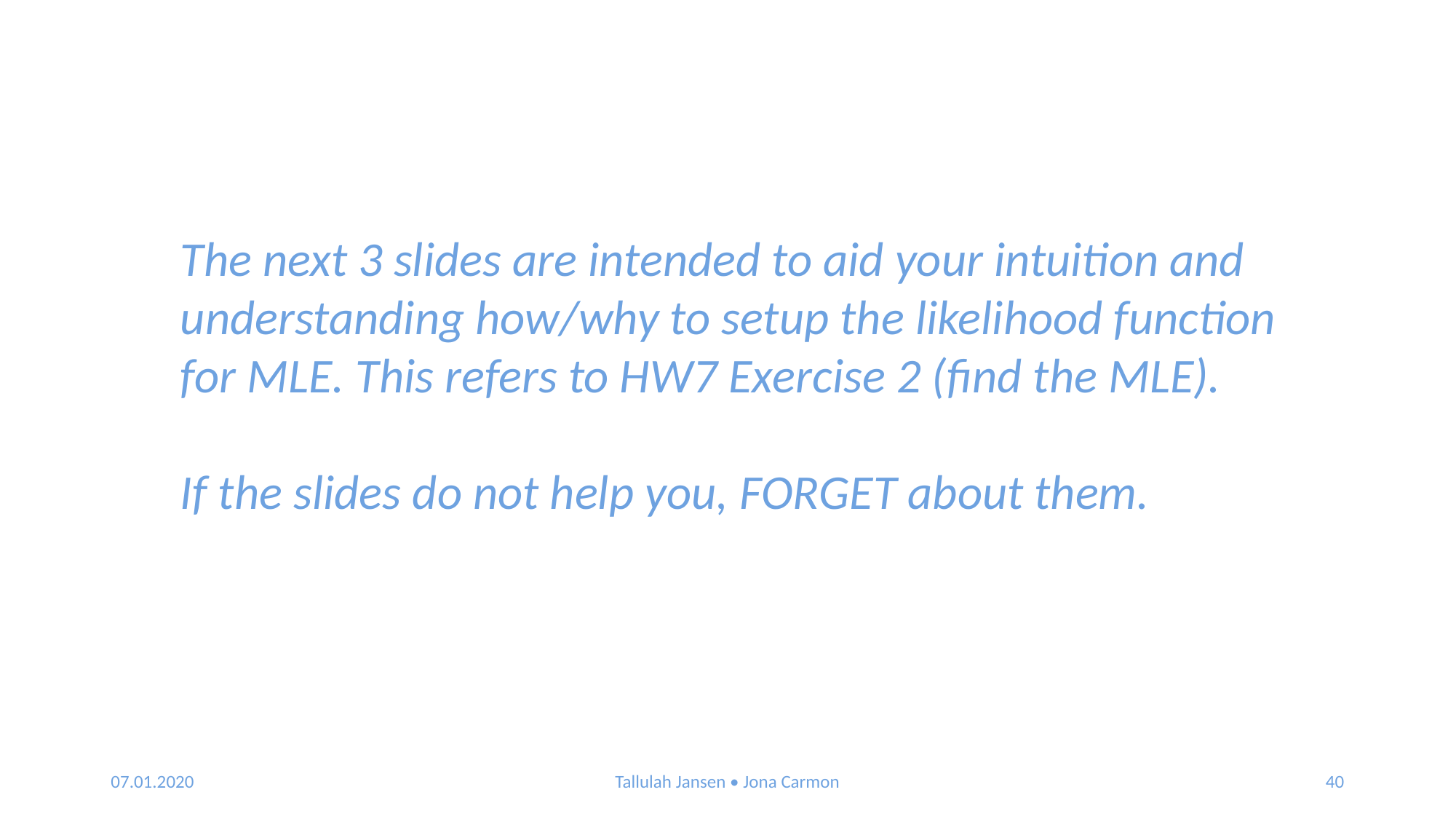

The next 3 slides are intended to aid your intuition and understanding how/why to setup the likelihood function for MLE. This refers to HW7 Exercise 2 (find the MLE).

If the slides do not help you, FORGET about them.
07.01.2020
Tallulah Jansen • Jona Carmon
40